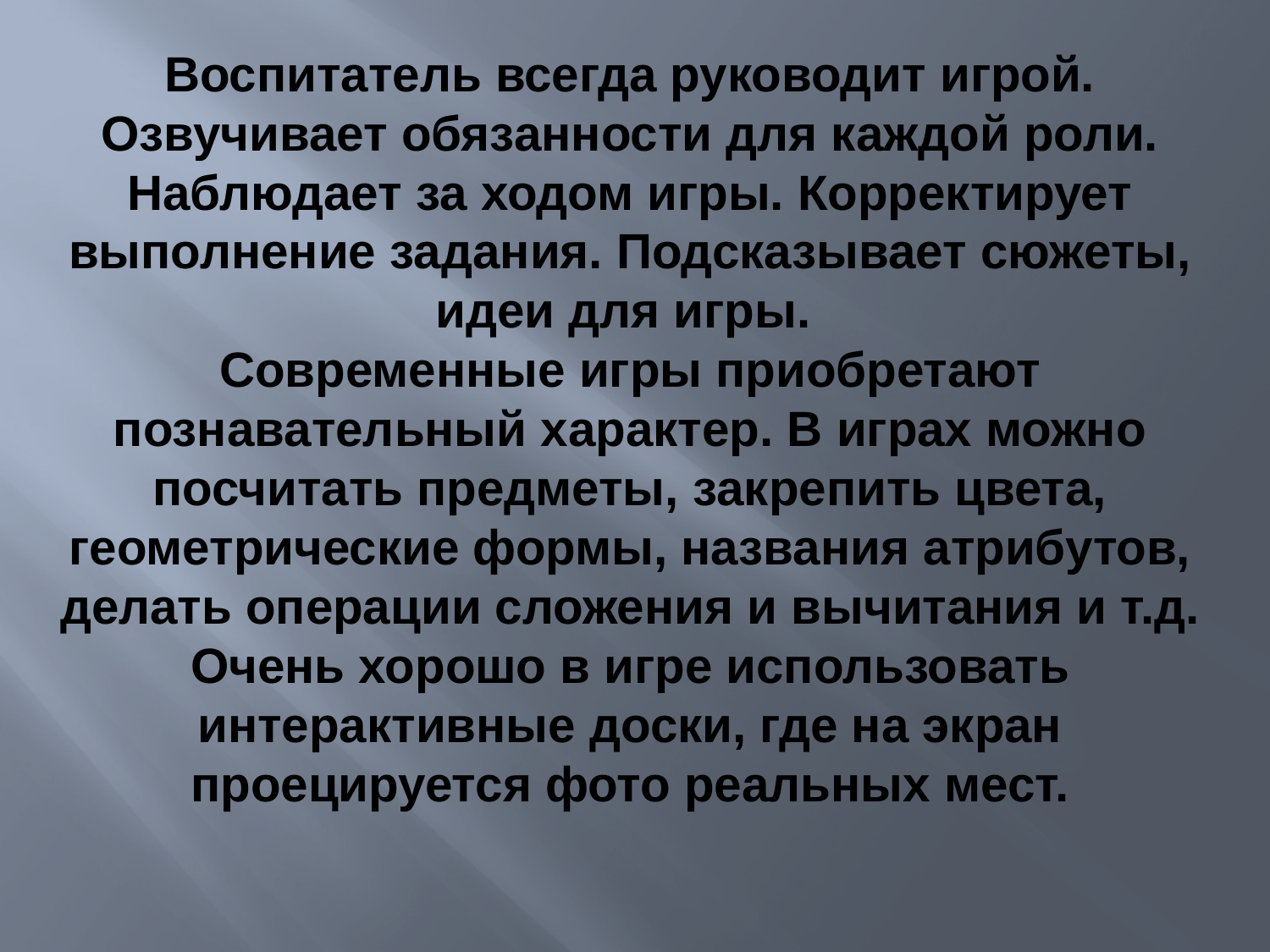

# Воспитатель всегда руководит игрой. Озвучивает обязанности для каждой роли. Наблюдает за ходом игры. Корректирует выполнение задания. Подсказывает сюжеты, идеи для игры. Современные игры приобретают познавательный характер. В играх можно посчитать предметы, закрепить цвета, геометрические формы, названия атрибутов, делать операции сложения и вычитания и т.д. Очень хорошо в игре использовать интерактивные доски, где на экран проецируется фото реальных мест.